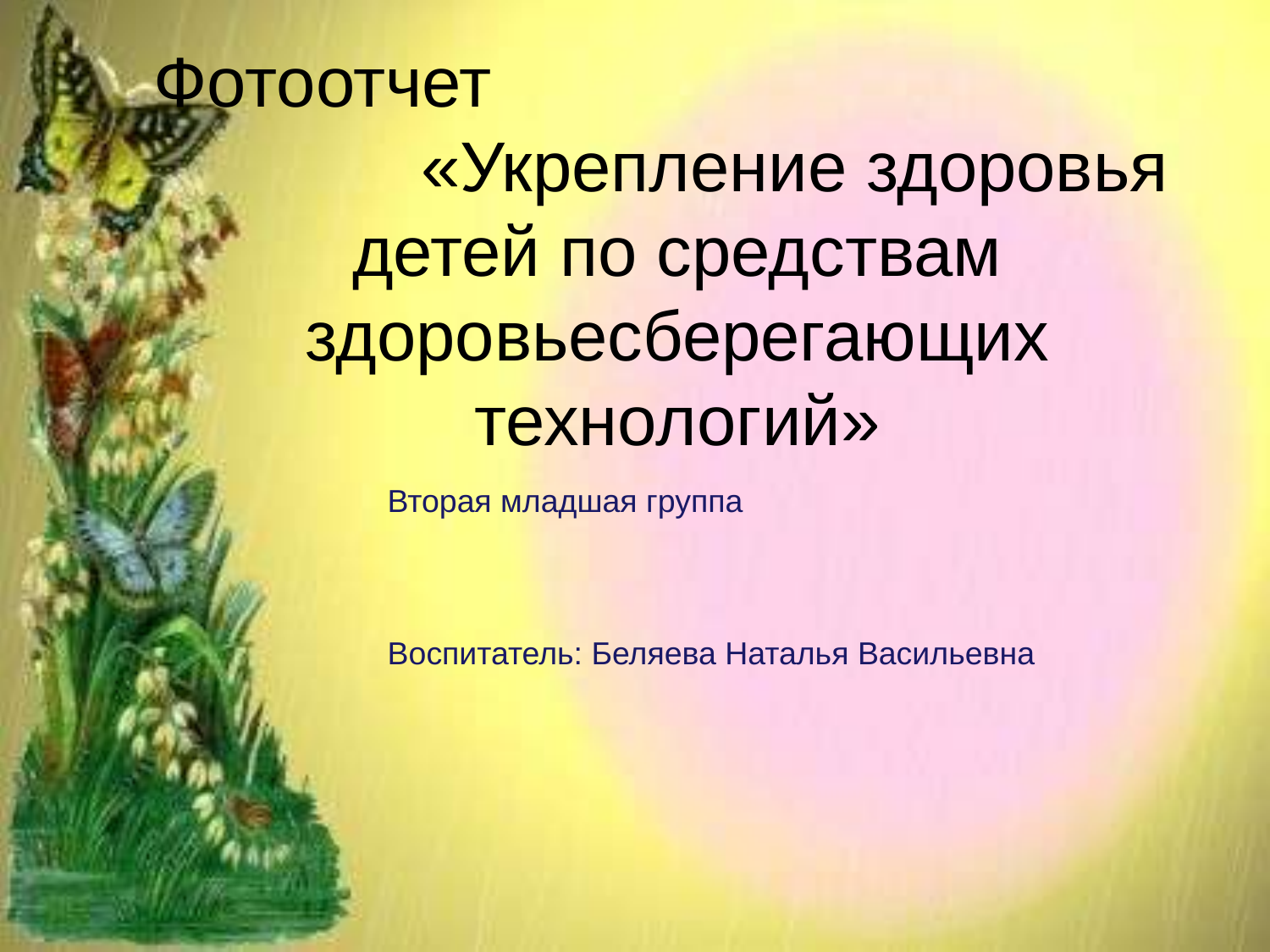

Фотоотчет                                                 «Укрепление здоровья детей по средствам здоровьесберегающих технологий»

Вторая младшая группа

Воспитатель: Беляева Наталья Васильевна